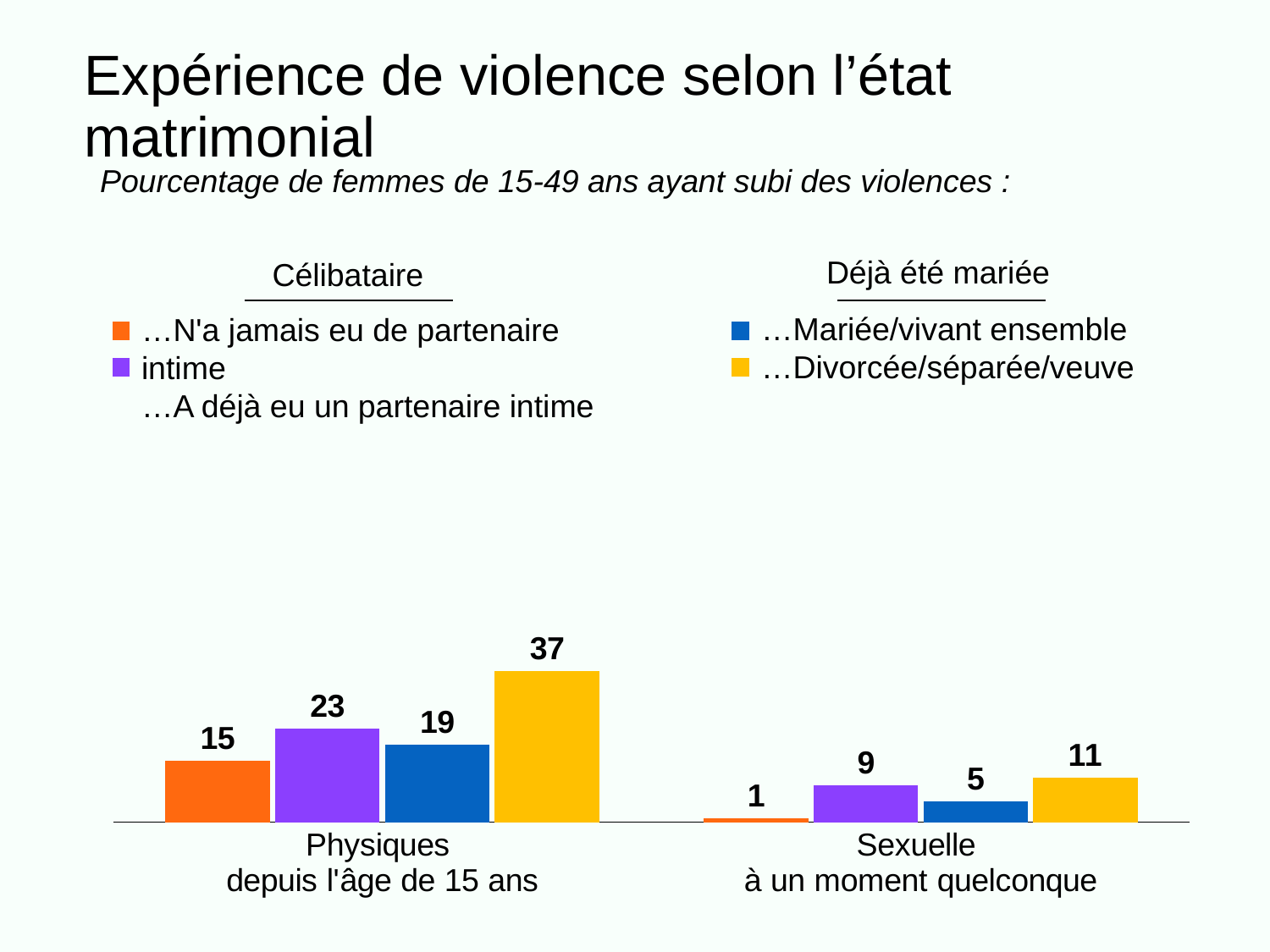

# Expérience de violence selon l’état matrimonial
Pourcentage de femmes de 15-49 ans ayant subi des violences :
Déjà été mariée
Célibataire
…Mariée/vivant ensemble
…Divorcée/séparée/veuve
…N'a jamais eu de partenaire intime
…A déjà eu un partenaire intime

### Chart

| Category | Never had an intimate partner | Ever had an intimate partner | Married/ living together | Divorced/ separated/ widowed |
|---|---|---|---|---|
| Physiques
depuis l'âge de 15 ans | 15.0 | 23.0 | 19.0 | 37.0 |
| Sexuelle
à un moment quelconque | 1.0 | 9.0 | 5.0 | 11.0 |